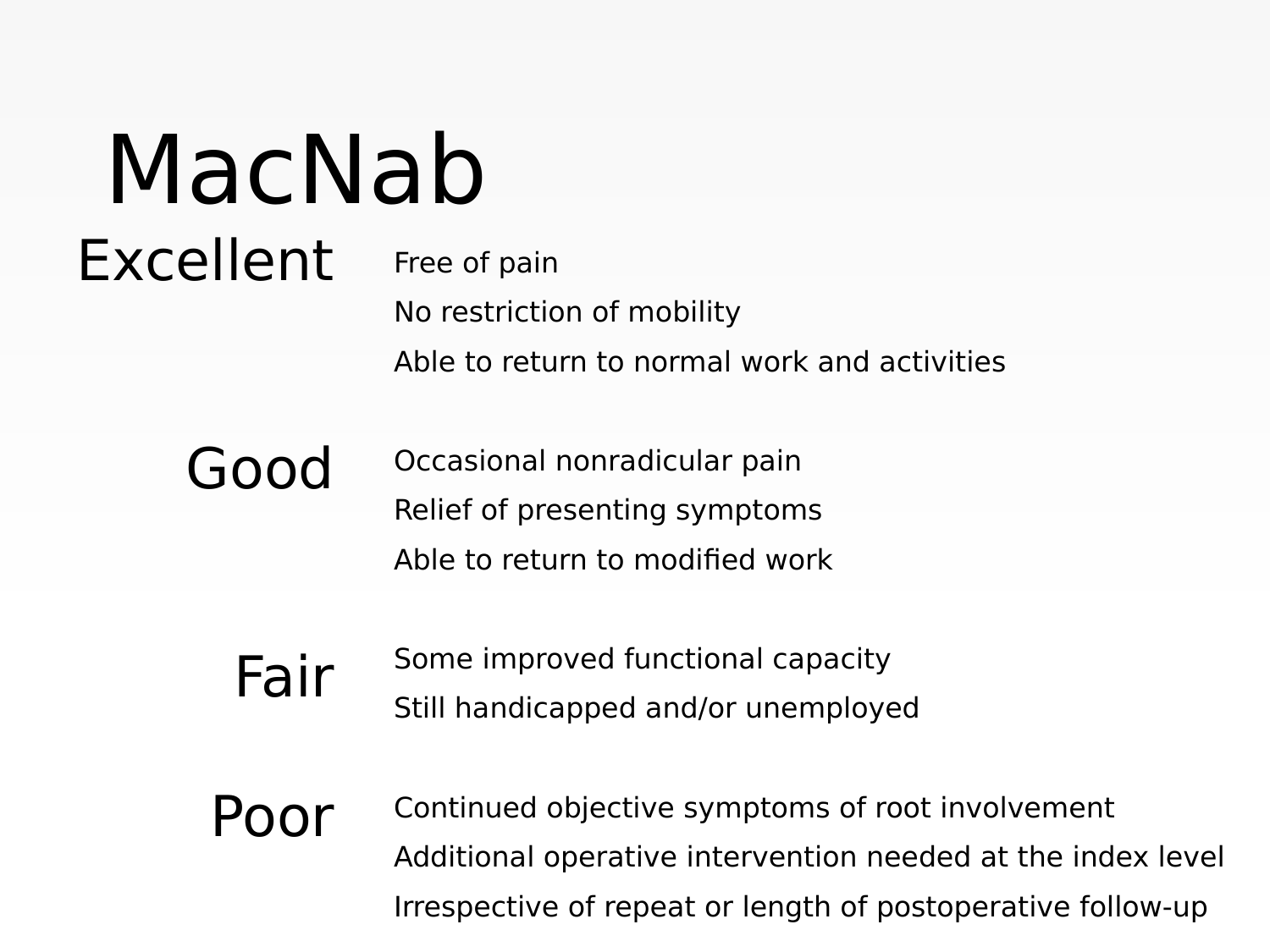

# MacNab
Excellent
Free of pain
No restriction of mobility
Able to return to normal work and activities

Occasional nonradicular pain
Relief of presenting symptoms
Able to return to modified work

Some improved functional capacity
Still handicapped and/or unemployed

Continued objective symptoms of root involvement
Additional operative intervention needed at the index level
Irrespective of repeat or length of postoperative follow-up
Good
Fair
Poor